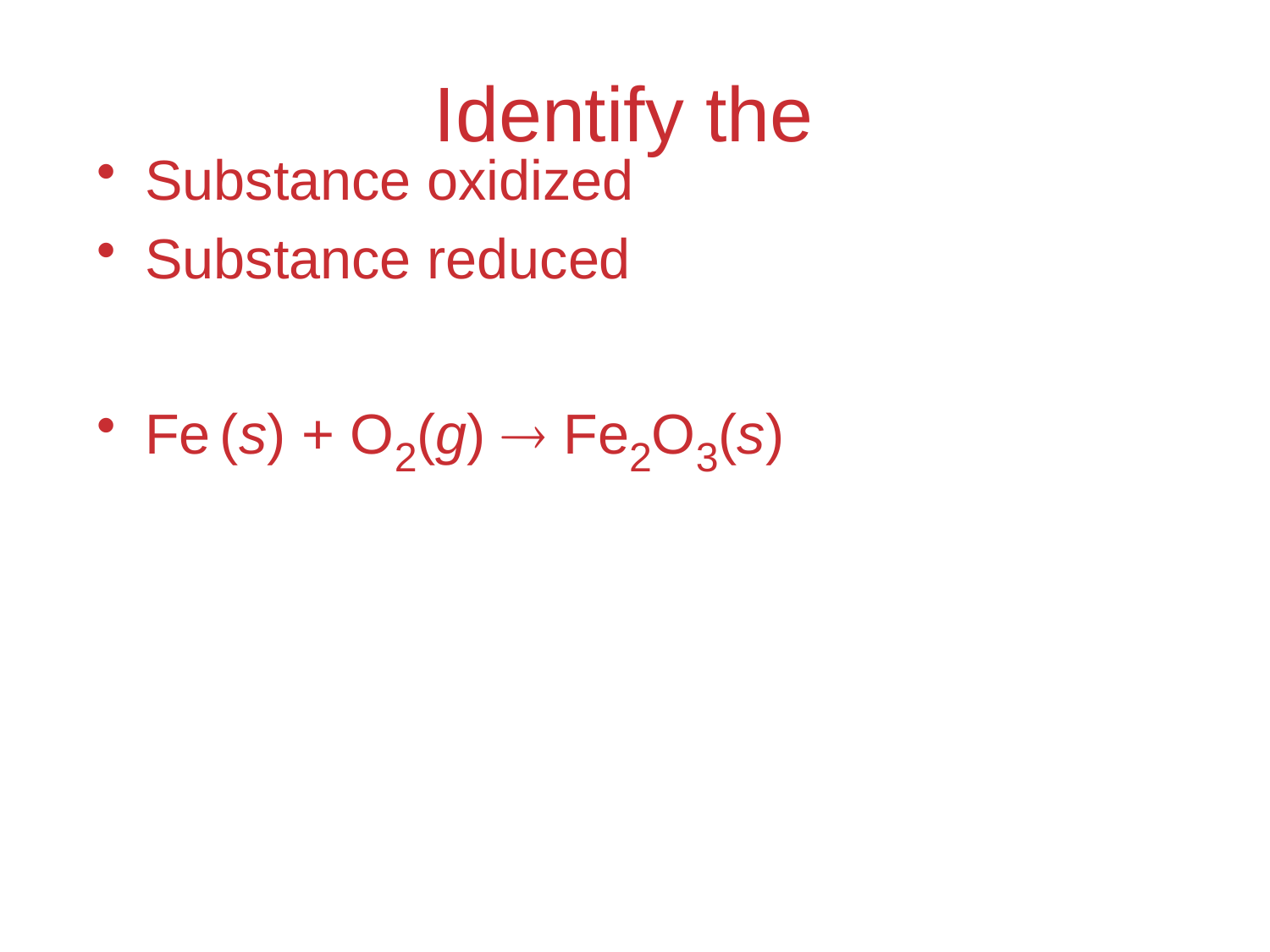

# Identify the
Substance oxidized
Substance reduced

Fe (s) + O2(g) → Fe2O3(s)